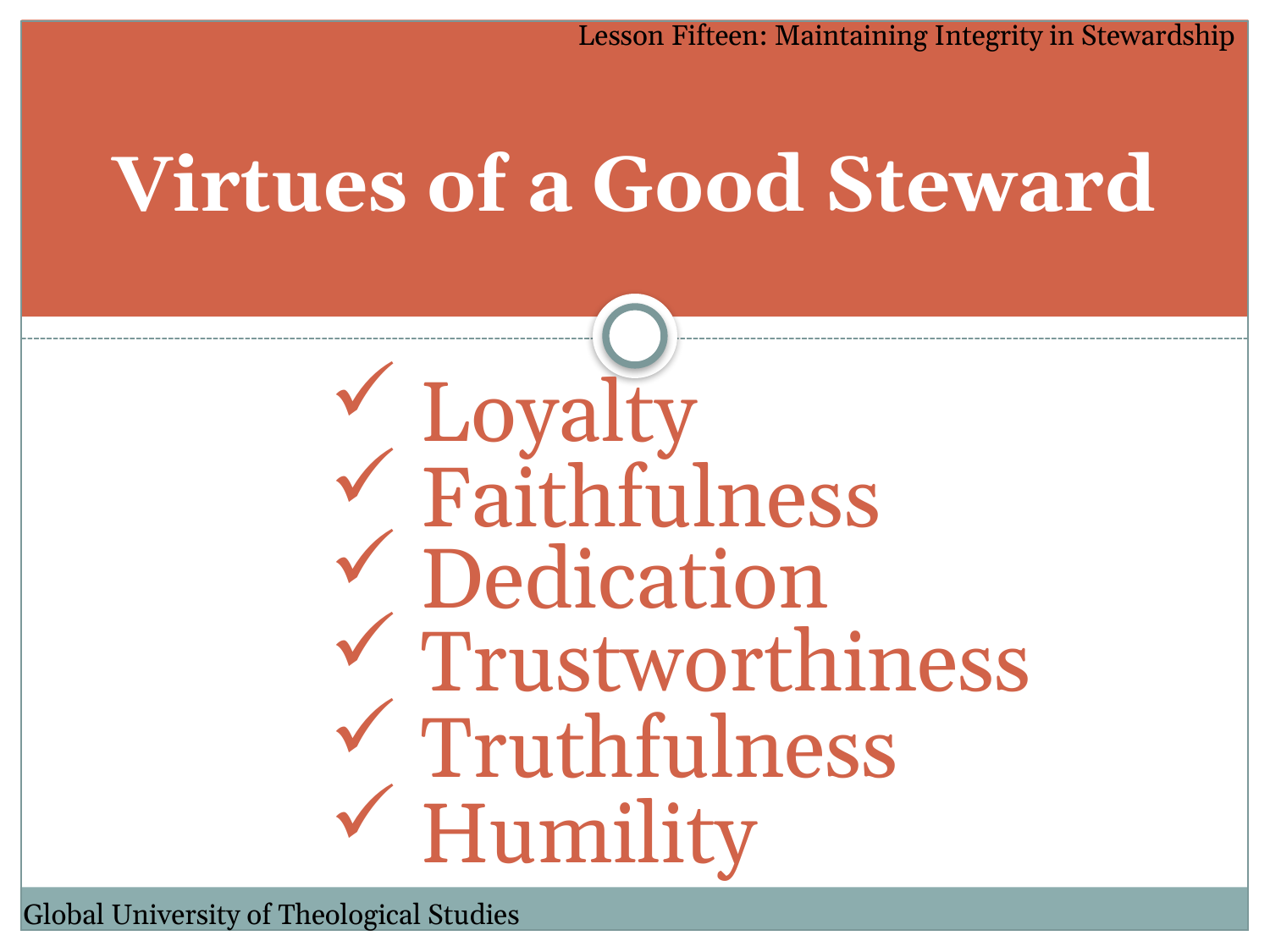

Lesson Fifteen: Maintaining Integrity in Stewardship
Virtues of a Good Steward
 Loyalty
 Faithfulness
 Dedication
 Trustworthiness
 Truthfulness
 Humility
Global University of Theological Studies